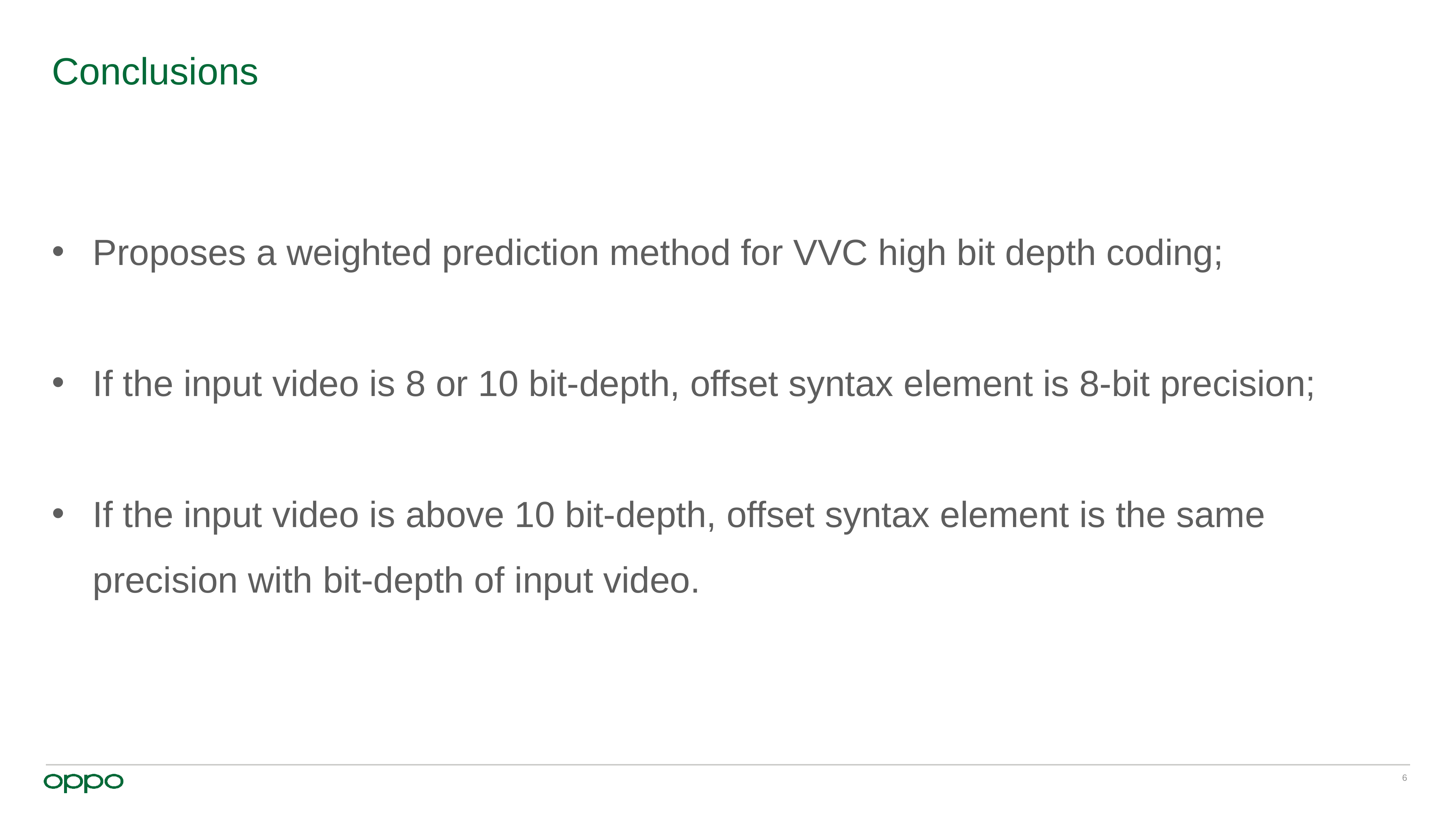

# Conclusions
Proposes a weighted prediction method for VVC high bit depth coding;

If the input video is 8 or 10 bit-depth, offset syntax element is 8-bit precision;

If the input video is above 10 bit-depth, offset syntax element is the same precision with bit-depth of input video.